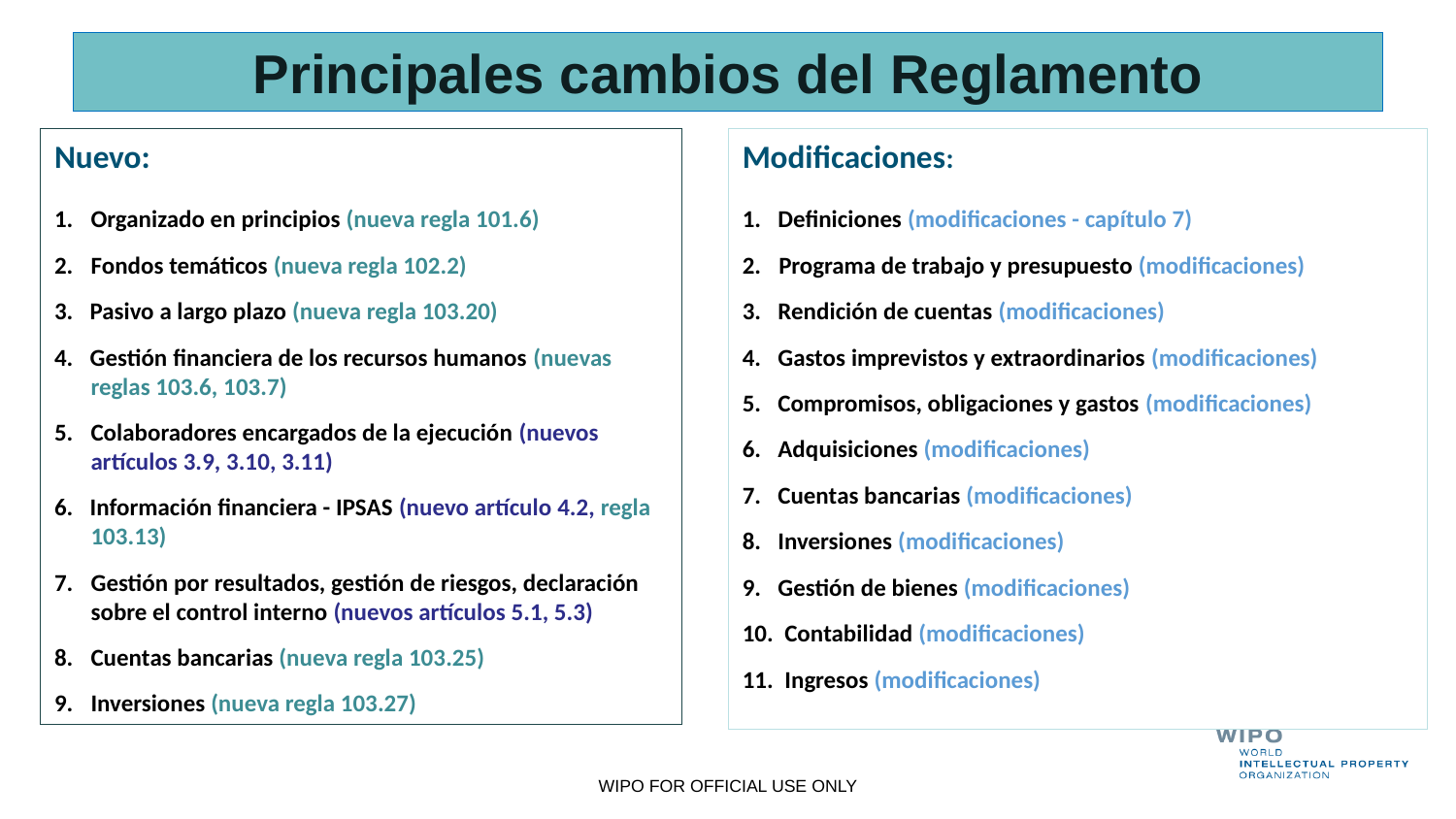

# Principales cambios del Reglamento
Nuevo:

Organizado en principios (nueva regla 101.6)

Fondos temáticos (nueva regla 102.2)

3.   Pasivo a largo plazo (nueva regla 103.20)

4.   Gestión financiera de los recursos humanos (nuevas reglas 103.6, 103.7)

Colaboradores encargados de la ejecución (nuevos artículos 3.9, 3.10, 3.11)

6.   Información financiera - IPSAS (nuevo artículo 4.2, regla 103.13)

Gestión por resultados, gestión de riesgos, declaración sobre el control interno (nuevos artículos 5.1, 5.3)

Cuentas bancarias (nueva regla 103.25)

Inversiones (nueva regla 103.27)
Modificaciones:

1.   Definiciones (modificaciones - capítulo 7)

Programa de trabajo y presupuesto (modificaciones)

3.   Rendición de cuentas (modificaciones)

4.   Gastos imprevistos y extraordinarios (modificaciones)

5.   Compromisos, obligaciones y gastos (modificaciones)

6.   Adquisiciones (modificaciones)

7.   Cuentas bancarias (modificaciones)

8.   Inversiones (modificaciones)

9.   Gestión de bienes (modificaciones)

10.  Contabilidad (modificaciones)

11.  Ingresos (modificaciones)